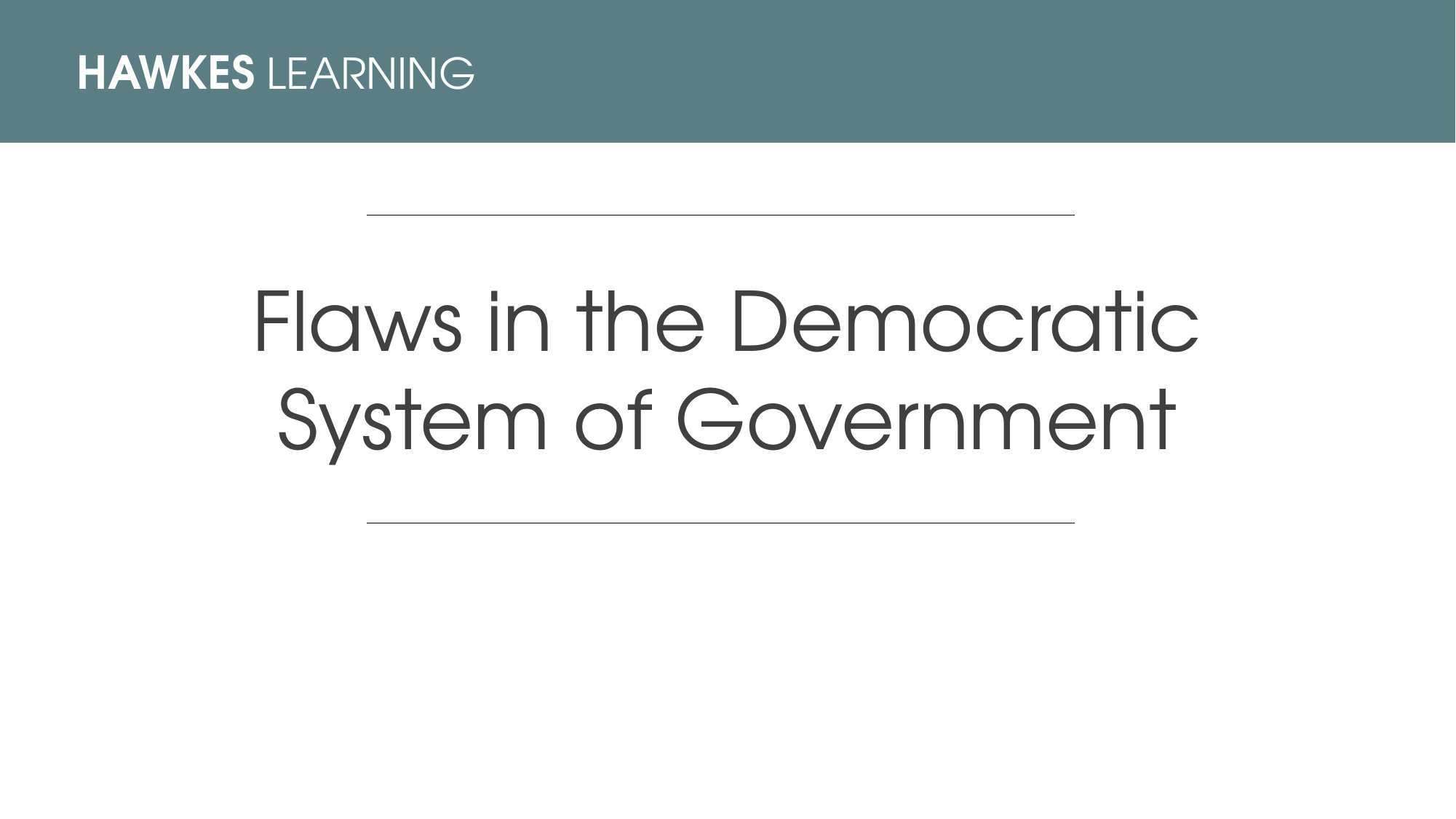

HAWKES LEARNING
Flaws in the Democratic System of Government